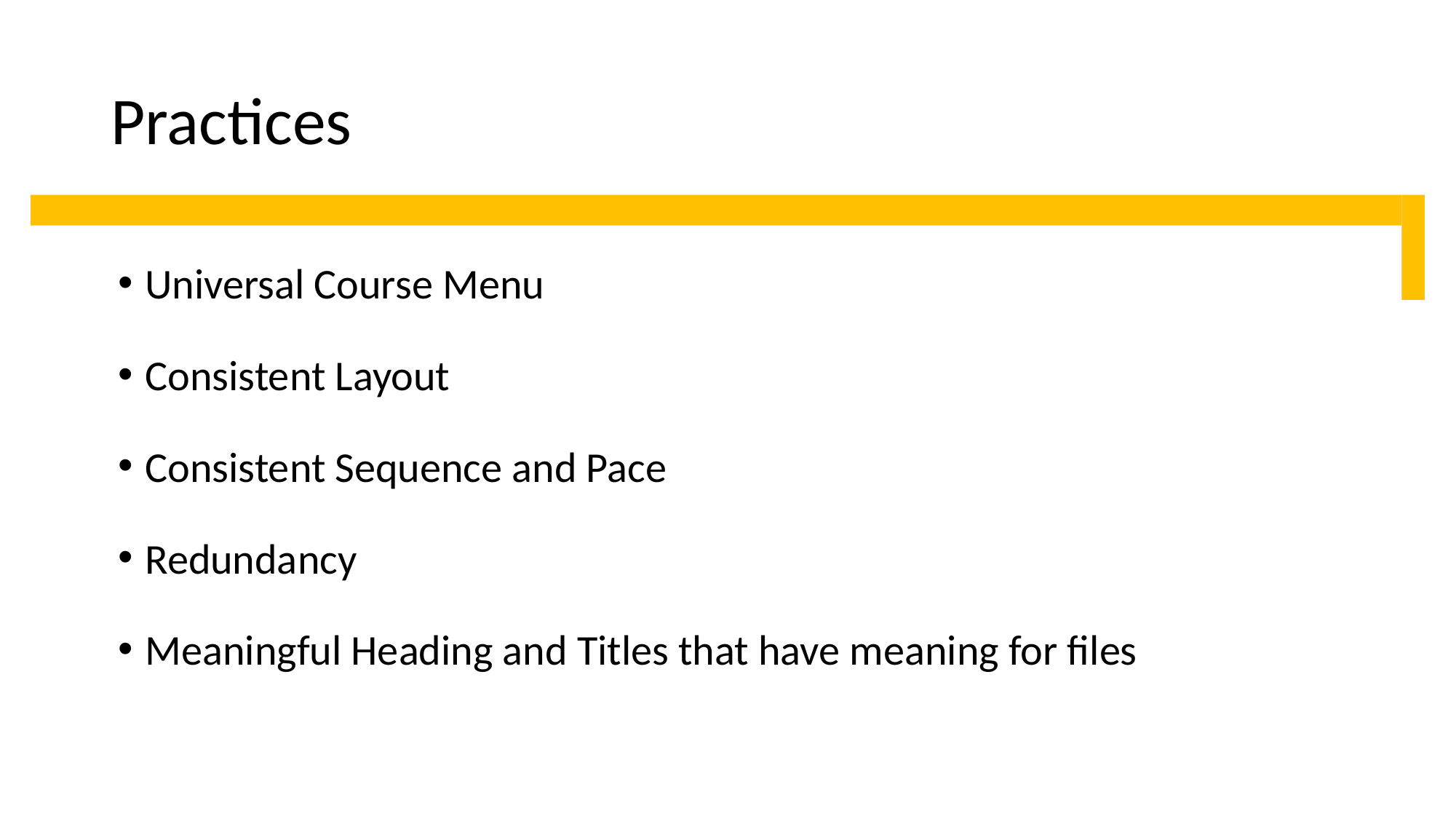

# Practices

Universal Course Menu
Consistent Layout
Consistent Sequence and Pace
Redundancy
Meaningful Heading and Titles that have meaning for files